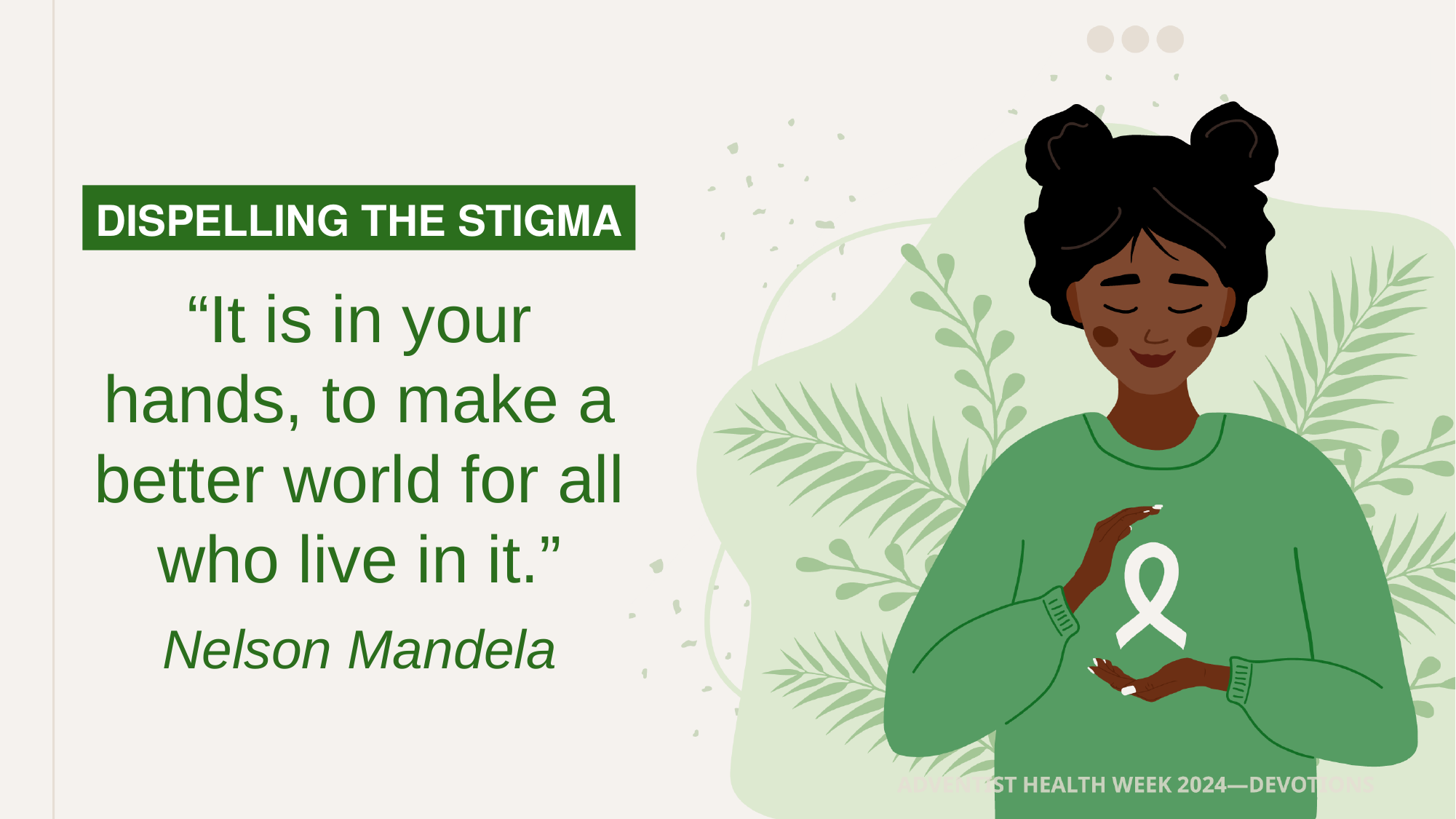

DISPELLING THE STIGMA
“It is in your hands, to make a better world for all who live in it.”
Nelson Mandela